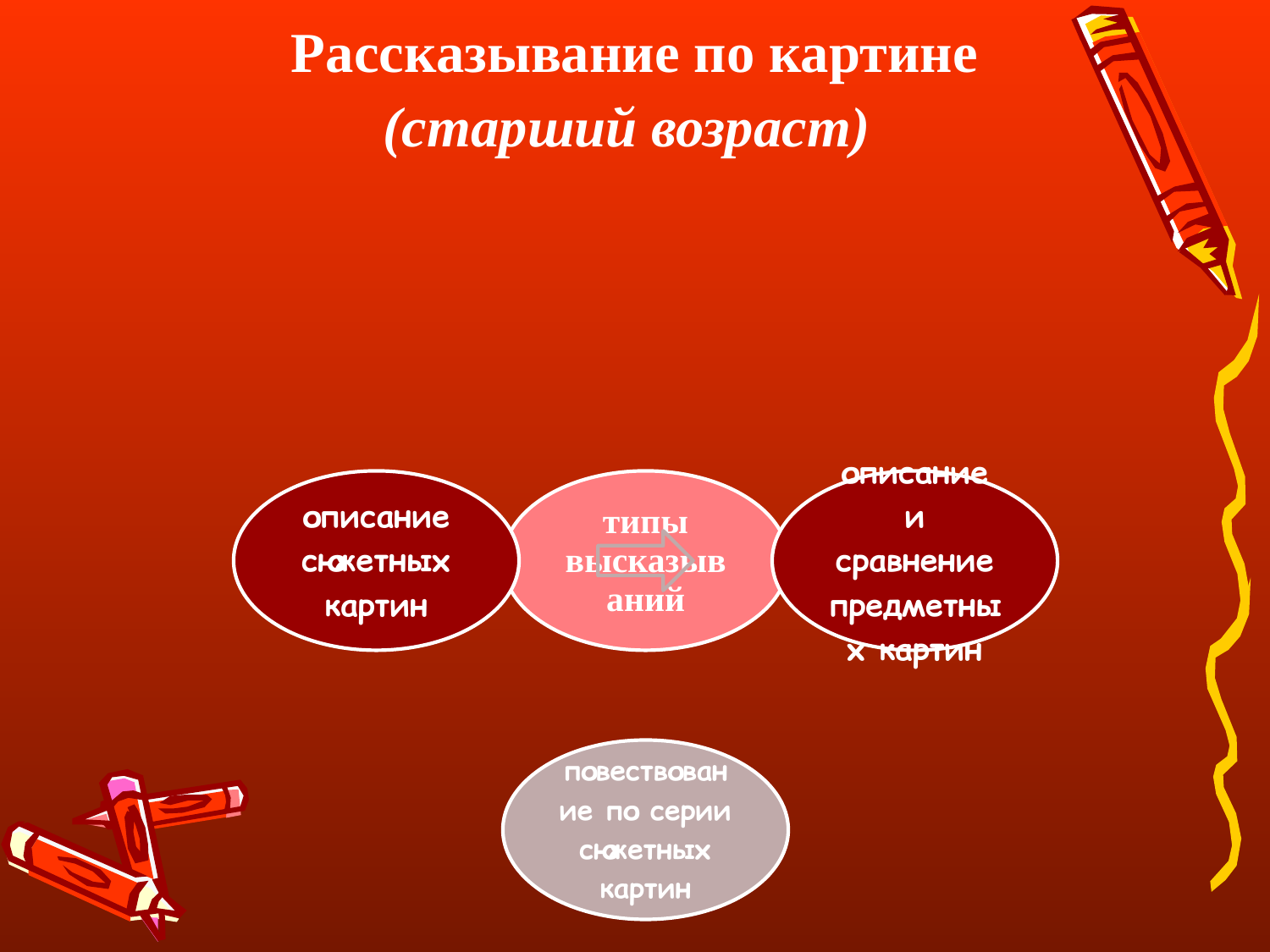

Рассказывание по картине
(старший возраст)
типы высказываний
описание и сравнение предметных картин
повествование по серии сюжетных картин
описание сюжетных картин